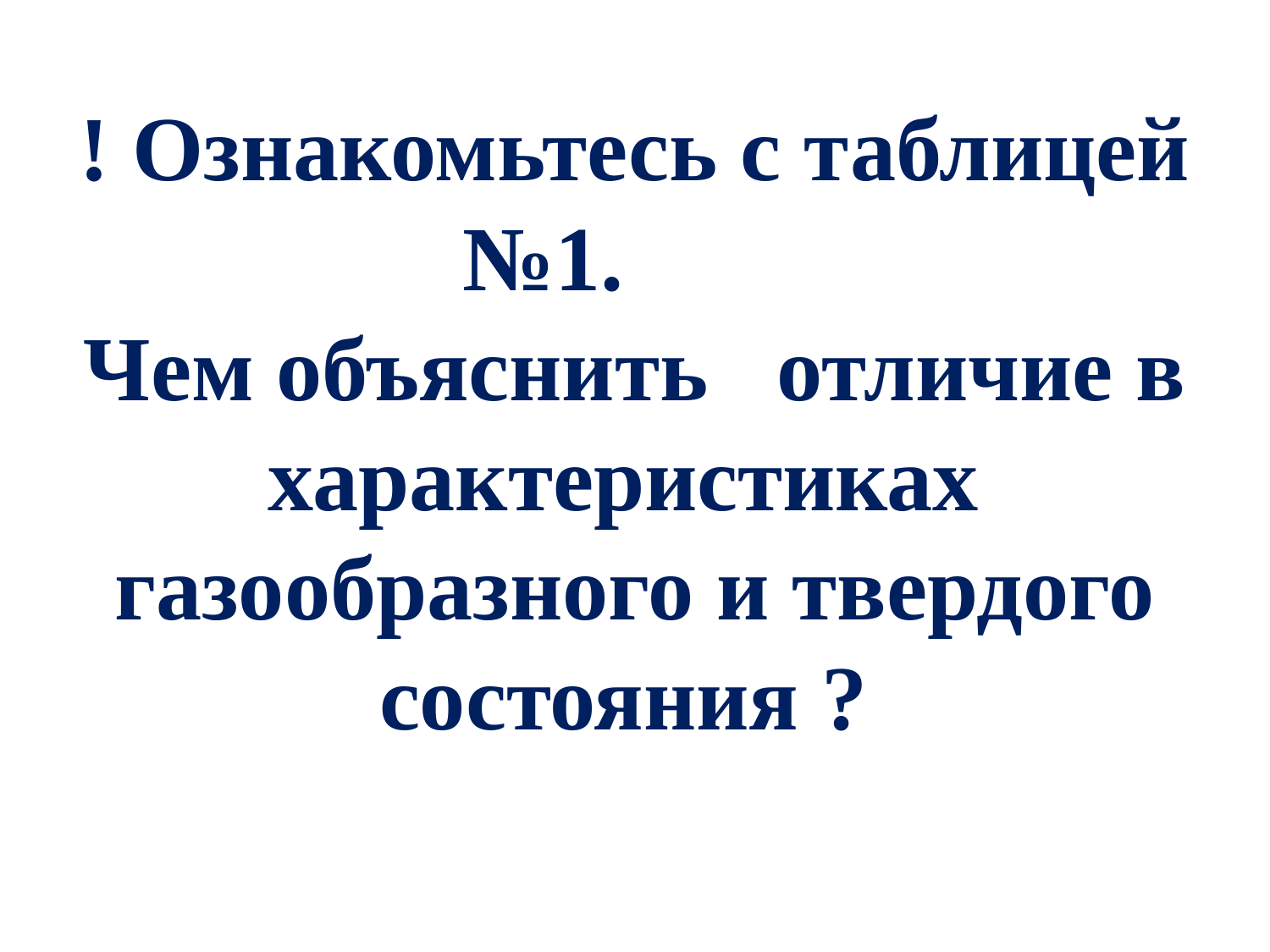

# ! Ознакомьтесь с таблицей №1. Чем объяснить   отличие в характеристиках  газообразного и твердого состояния ?